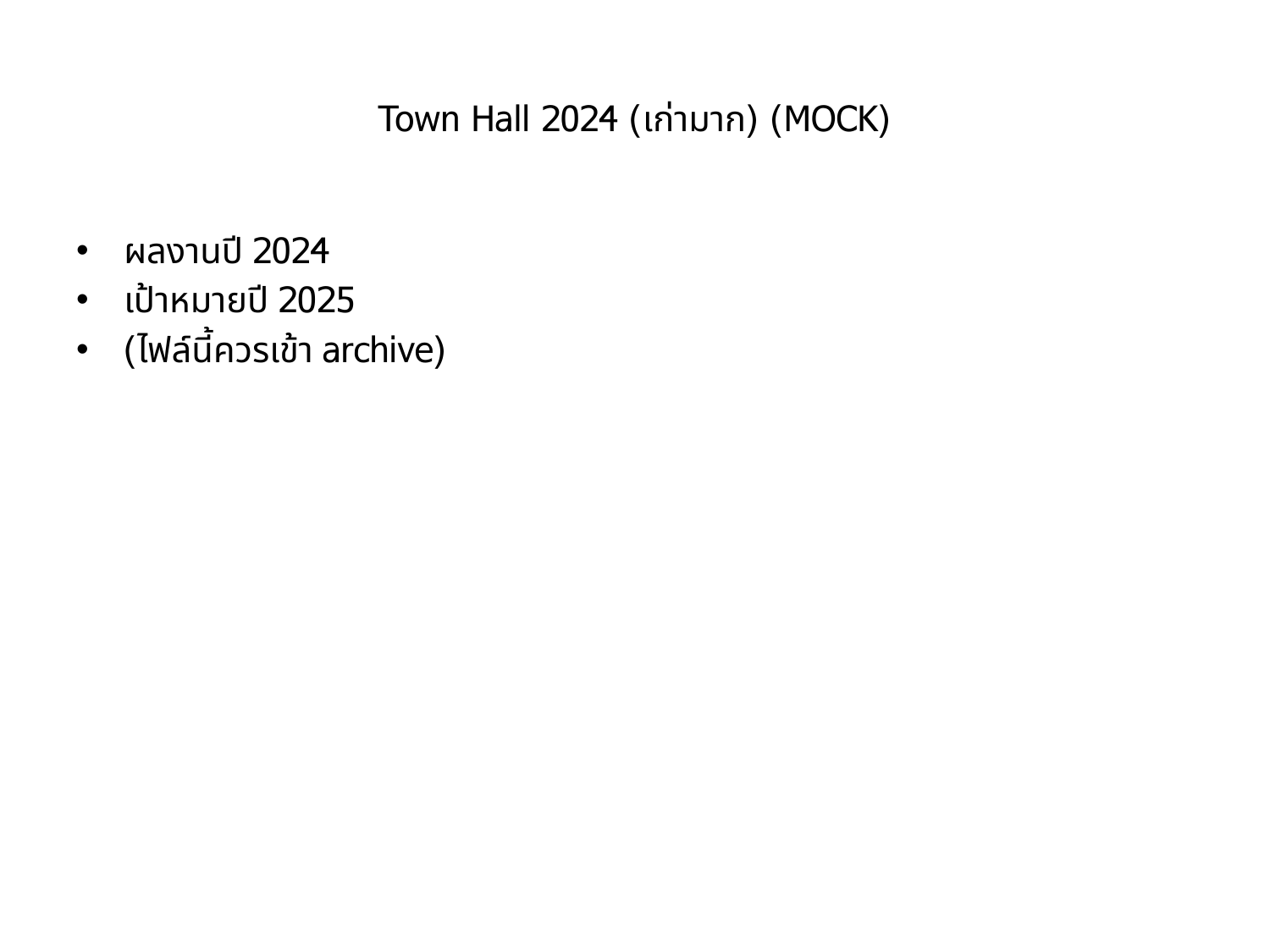

# Town Hall 2024 (เก่ามาก) (MOCK)
ผลงานปี 2024
เป้าหมายปี 2025
(ไฟล์นี้ควรเข้า archive)